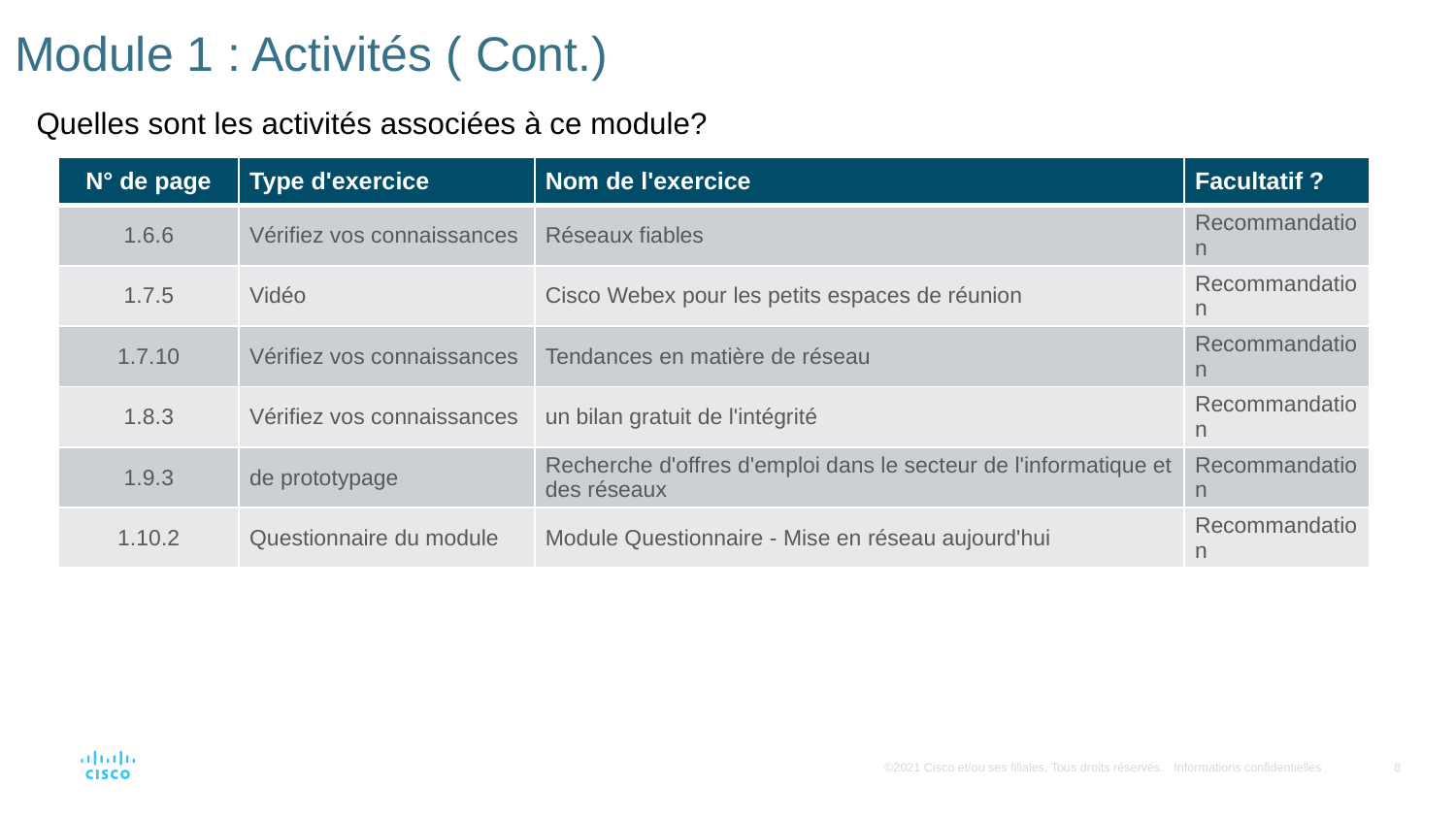

# Module 1 : Activités ( Cont.)
Quelles sont les activités associées à ce module?

| N° de page | Type d'exercice | Nom de l'exercice | Facultatif ? |
| --- | --- | --- | --- |
| 1.6.6 | Vérifiez vos connaissances | Réseaux fiables | Recommandation |
| 1.7.5 | Vidéo | Cisco Webex pour les petits espaces de réunion | Recommandation |
| 1.7.10 | Vérifiez vos connaissances | Tendances en matière de réseau | Recommandation |
| 1.8.3 | Vérifiez vos connaissances | un bilan gratuit de l'intégrité | Recommandation |
| 1.9.3 | de prototypage | Recherche d'offres d'emploi dans le secteur de l'informatique et des réseaux | Recommandation |
| 1.10.2 | Questionnaire du module | Module Questionnaire - Mise en réseau aujourd'hui | Recommandation |